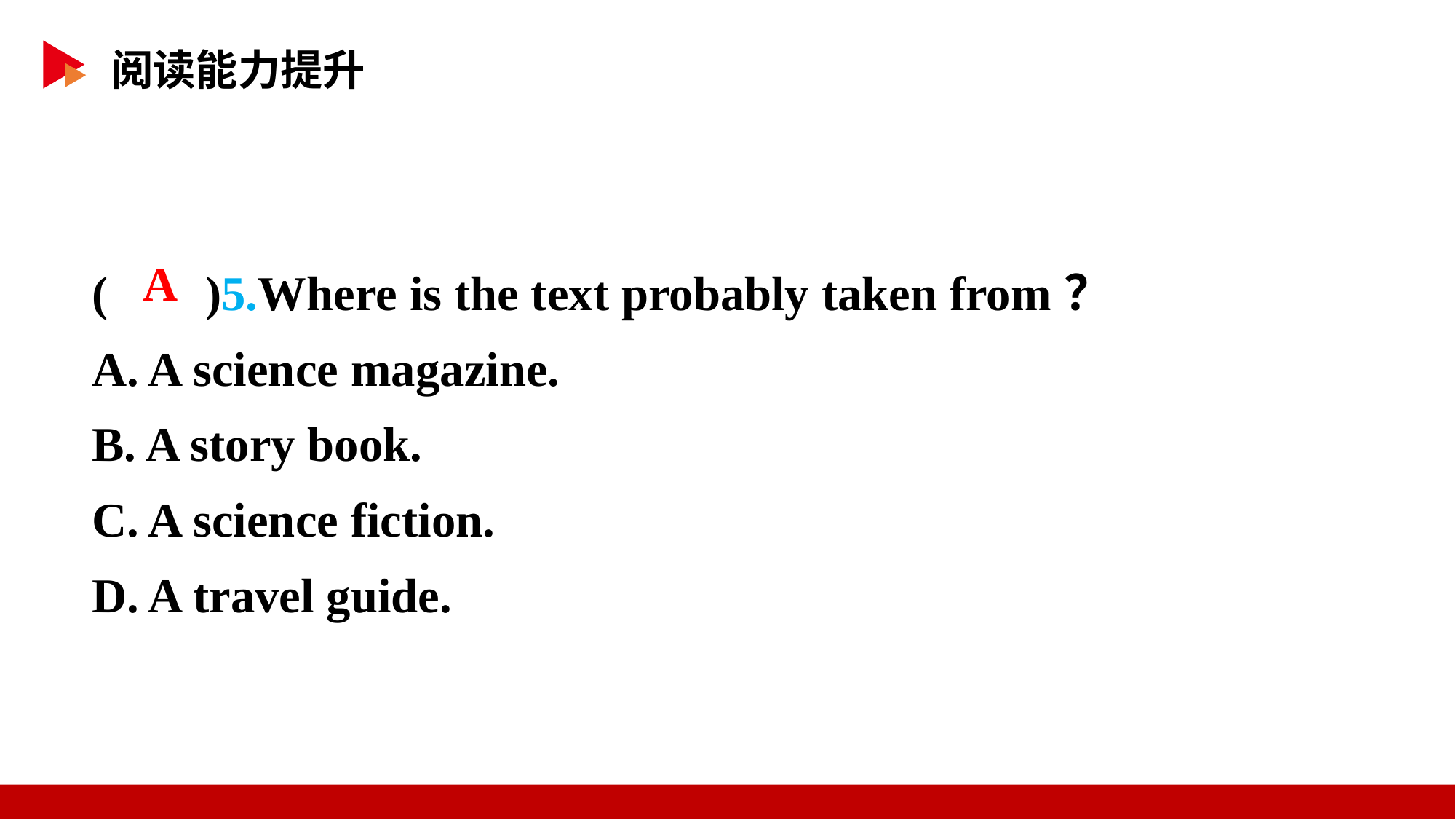

(        )5.Where is the text probably taken from？
A. A science magazine.
B. A story book.
C. A science fiction.
D. A travel guide.
   A